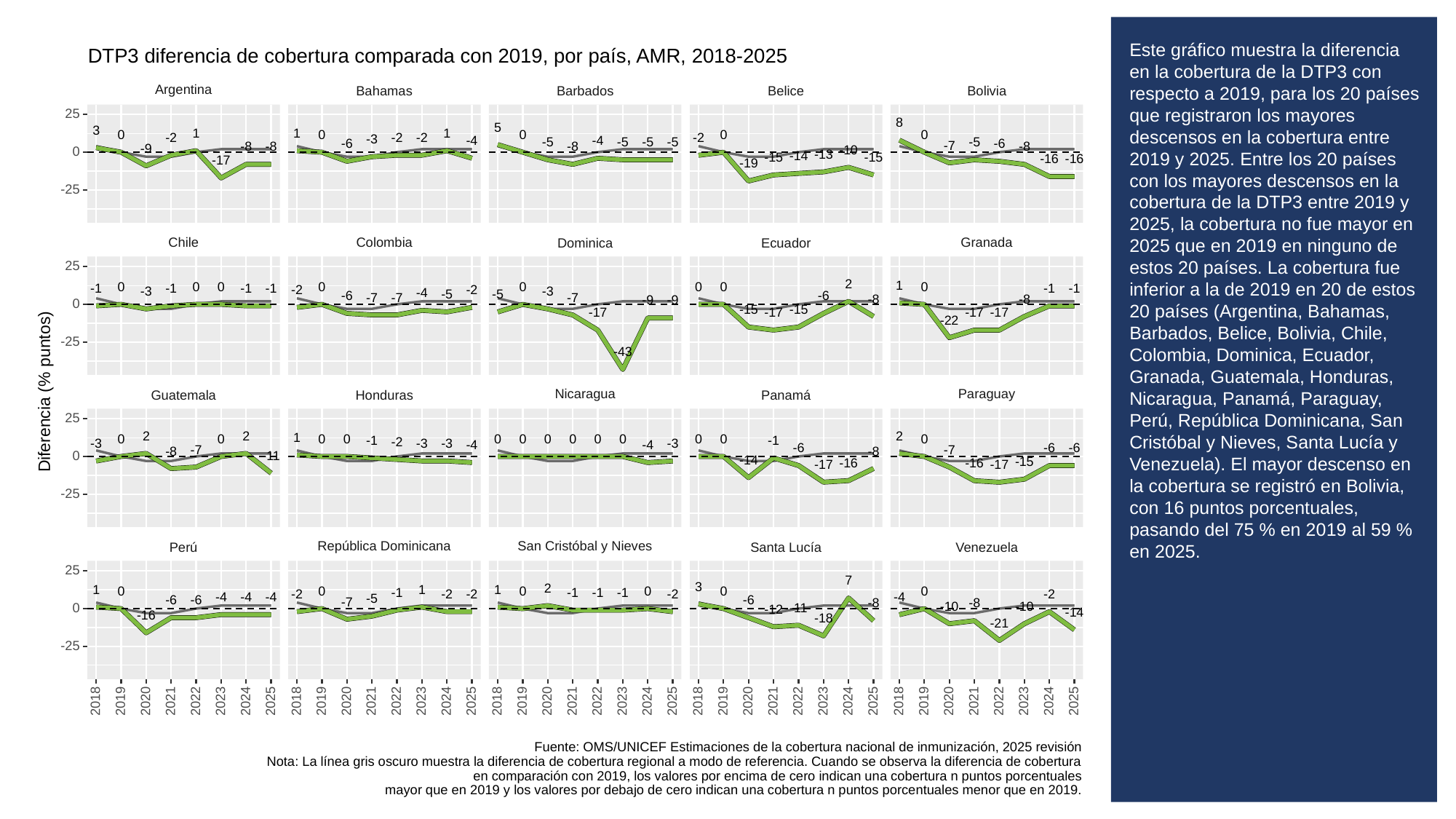

# Este gráfico muestra la diferencia en la cobertura de la DTP3 con respecto a 2019, para los 20 países que registraron los mayores descensos en la cobertura entre 2019 y 2025. Entre los 20 países con los mayores descensos en la cobertura de la DTP3 entre 2019 y 2025, la cobertura no fue mayor en 2025 que en 2019 en ninguno de estos 20 países. La cobertura fue inferior a la de 2019 en 20 de estos 20 países (Argentina, Bahamas, Barbados, Belice, Bolivia, Chile, Colombia, Dominica, Ecuador, Granada, Guatemala, Honduras, Nicaragua, Panamá, Paraguay, Perú, República Dominicana, San Cristóbal y Nieves, Santa Lucía y Venezuela). El mayor descenso en la cobertura se registró en Bolivia, con 16 puntos porcentuales, pasando del 75 % en 2019 al 59 % en 2025.

DTP3 diferencia de cobertura comparada con 2019, por país, AMR, 2018-2025
Argentina
Bahamas
Barbados
Belice
Bolivia

25

8
5
3
1
1
1
0
0
0
0
0

-2
-2
-2
-2
-3
-4
-4
-5
-5
-5
-5
-5
-6
-6

-7
-8
-8
-8
-8
-9

-10

0

-13

-14

-15
-15
-16
-16
-17
-19

-25

Chile
Colombia
Granada
Dominica
Ecuador

25

2
1
0
0
0
0
0
0
0
0
-1
-1
-1
-1
-1
-1

-2
-2
-3
-3
-4
-5
-5
-6
-6
-7
-7
-7
-8
-8
-9
-9

0

-15
-15
-17
-17
-17
-17
-22

-25

-43

Diferencia (% puntos)
Nicaragua
Paraguay
Guatemala
Panamá
Honduras

25

2
2
2
1
0
0
0
0
0
0
0
0
0
0
0
0
0
-1
-1

-2
-3
-3
-3
-3
-4
-4
-6
-6
-6
-7
-7
-8
-8

0
-11

-14

-15
-16
-16
-17
-17

-25

San Cristóbal y Nieves
República Dominicana
Santa Lucía
Perú
Venezuela

25

7
3
2
1
1
1
0
0
0
0
0
0
-1
-1
-1
-1

-2
-2
-2
-2
-2
-4
-4
-4
-4
-5
-6
-6
-6
-7

-8
-8
-10
-10

0
-11
-12

-14

-16
-18
-21

-25

2023
2023
2023
2023
2023
2018
2019
2020
2021
2022
2024
2025
2018
2019
2020
2021
2022
2024
2025
2018
2019
2020
2021
2022
2024
2025
2018
2019
2020
2021
2022
2024
2025
2018
2019
2020
2021
2022
2024
2025
Fuente: OMS/UNICEF Estimaciones de la cobertura nacional de inmunización, 2025 revisión
Nota: La línea gris oscuro muestra la diferencia de cobertura regional a modo de referencia. Cuando se observa la diferencia de cobertura
en comparación con 2019, los valores por encima de cero indican una cobertura n puntos porcentuales
mayor que en 2019 y los valores por debajo de cero indican una cobertura n puntos porcentuales menor que en 2019.